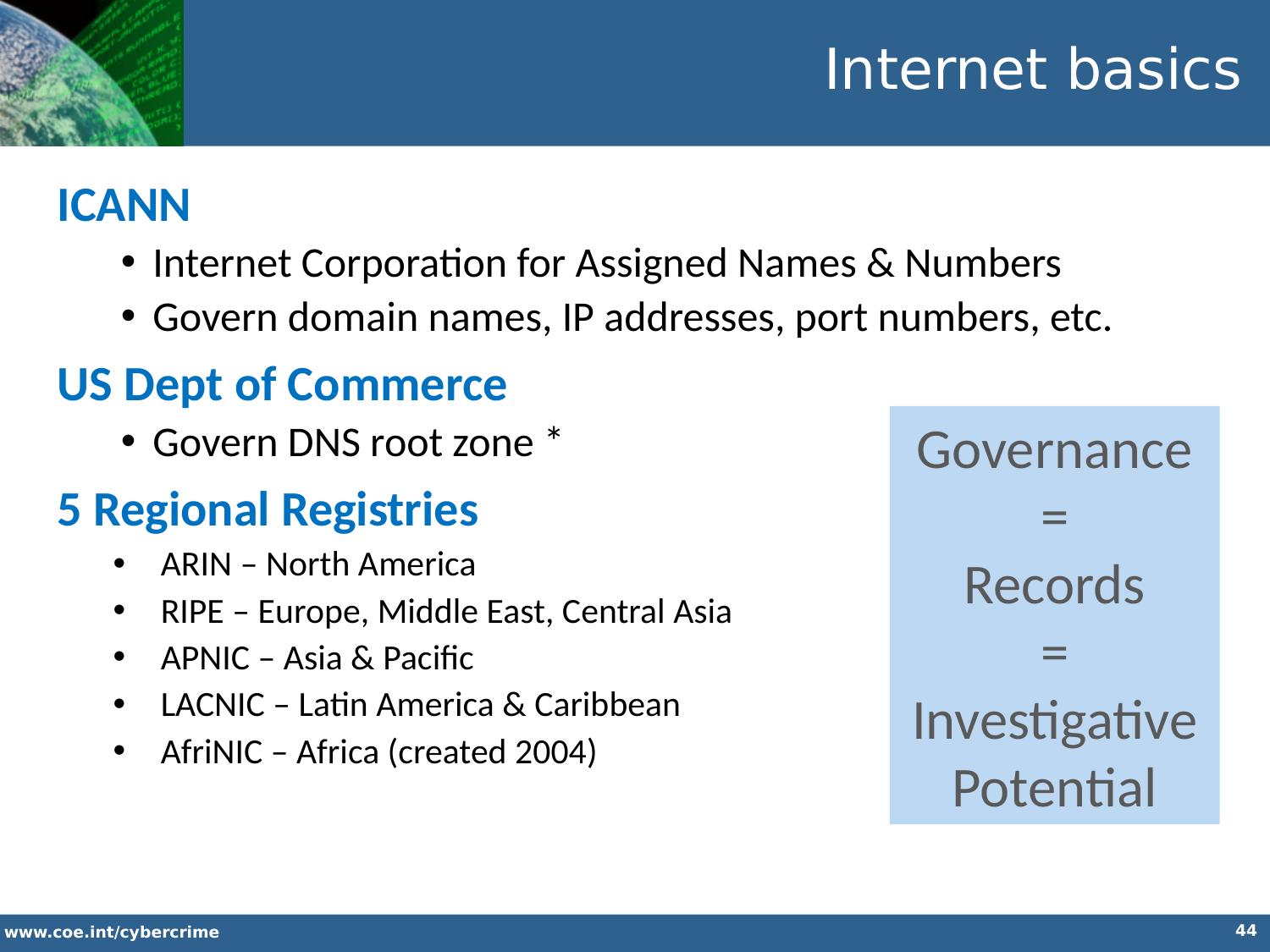

Internet basics
ICANN
Internet Corporation for Assigned Names & Numbers
Govern domain names, IP addresses, port numbers, etc.
US Dept of Commerce
Govern DNS root zone *
5 Regional Registries
ARIN – North America
RIPE – Europe, Middle East, Central Asia
APNIC – Asia & Pacific
LACNIC – Latin America & Caribbean
AfriNIC – Africa (created 2004)

Governance
=
Records
=
Investigative Potential